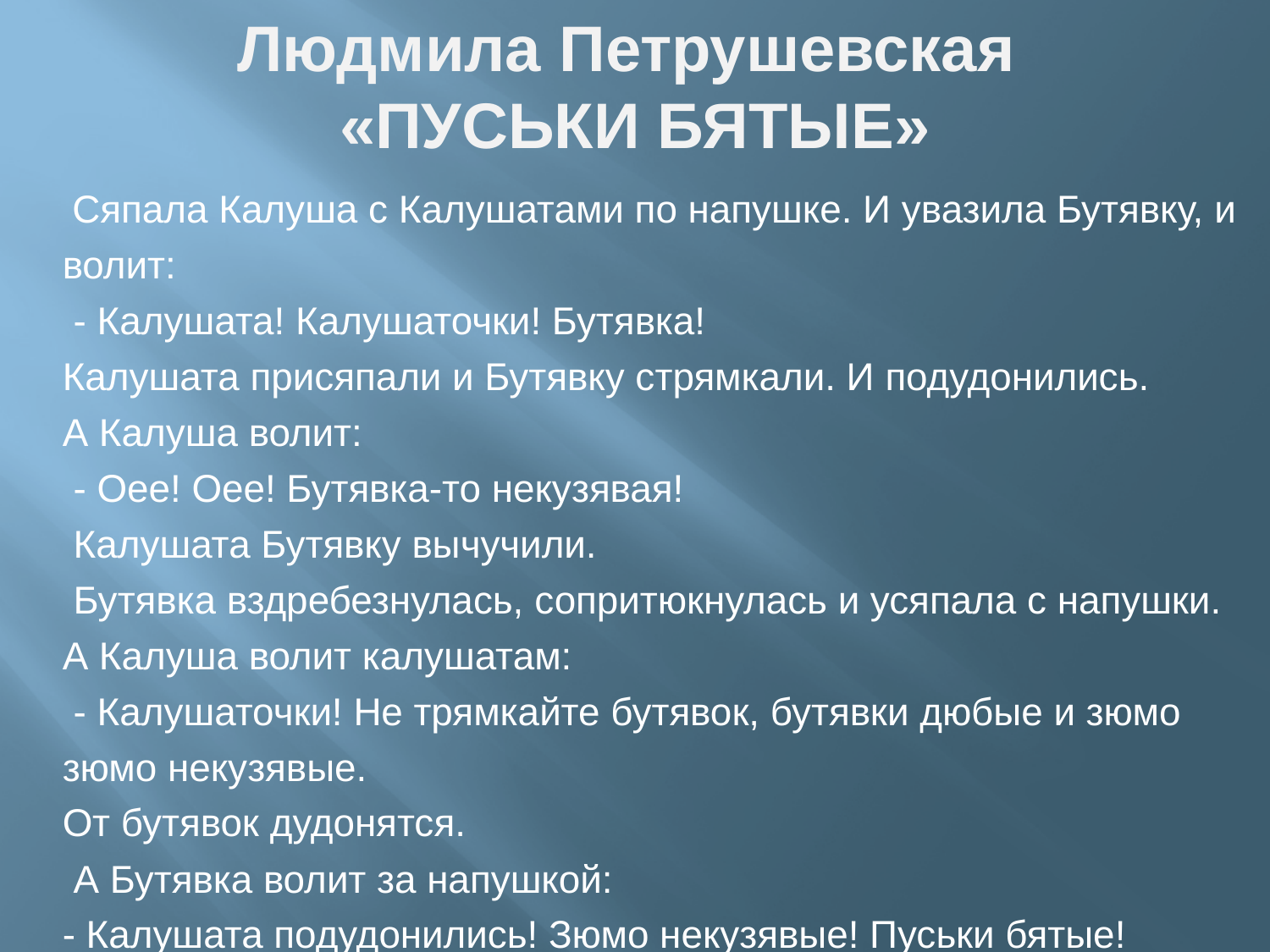

# Людмила Петрушевская «ПУСЬКИ БЯТЫЕ»
 Сяпала Калуша с Калушатами по напушке. И увазила Бутявку, и волит:
 - Калушата! Калушаточки! Бутявка!
Калушата присяпали и Бутявку стрямкали. И подудонились.
А Калуша волит:
 - Оее! Оее! Бутявка-то некузявая!
 Калушата Бутявку вычучили.
 Бутявка вздребезнулась, сопритюкнулась и усяпала с напушки.
А Калуша волит калушатам:
 - Калушаточки! Не трямкайте бутявок, бутявки дюбые и зюмо
зюмо некузявые.
От бутявок дудонятся.
 А Бутявка волит за напушкой:
- Калушата подудонились! Зюмо некузявые! Пуськи бятые!